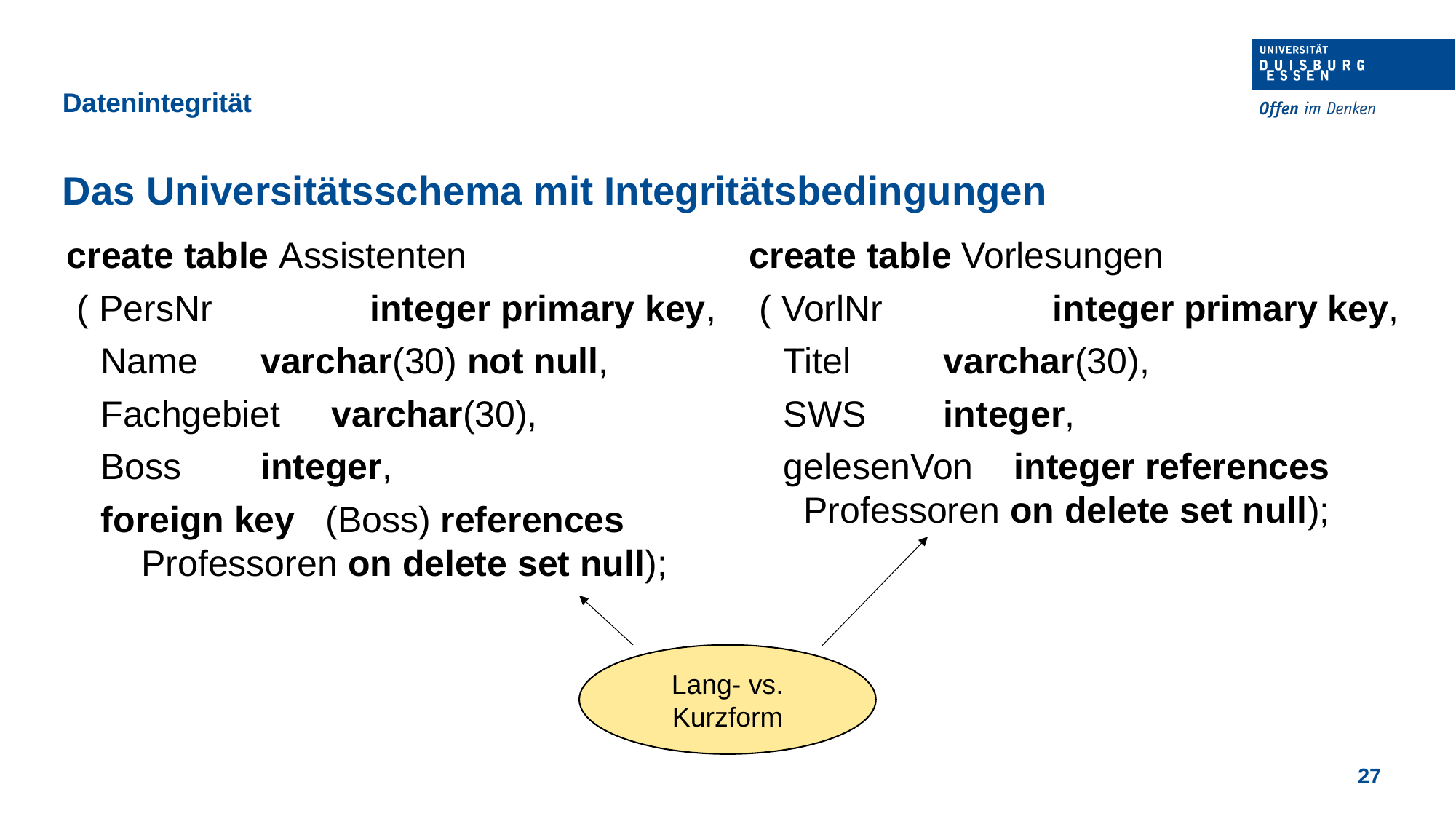

Datenintegrität
Das Universitätsschema mit Integritätsbedingungen
create table Assistenten
 ( PersNr 	     integer primary key,
	Name 	     varchar(30) not null,
	Fachgebiet     varchar(30),
	Boss 	     integer,
	foreign key   (Boss) references
    Professoren on delete set null);

create table Vorlesungen
 ( VorlNr 	     integer primary key,
	Titel 	     varchar(30),
	SWS  	     integer,
	gelesenVon    integer references
  Professoren on delete set null);
Lang- vs. Kurzform
27